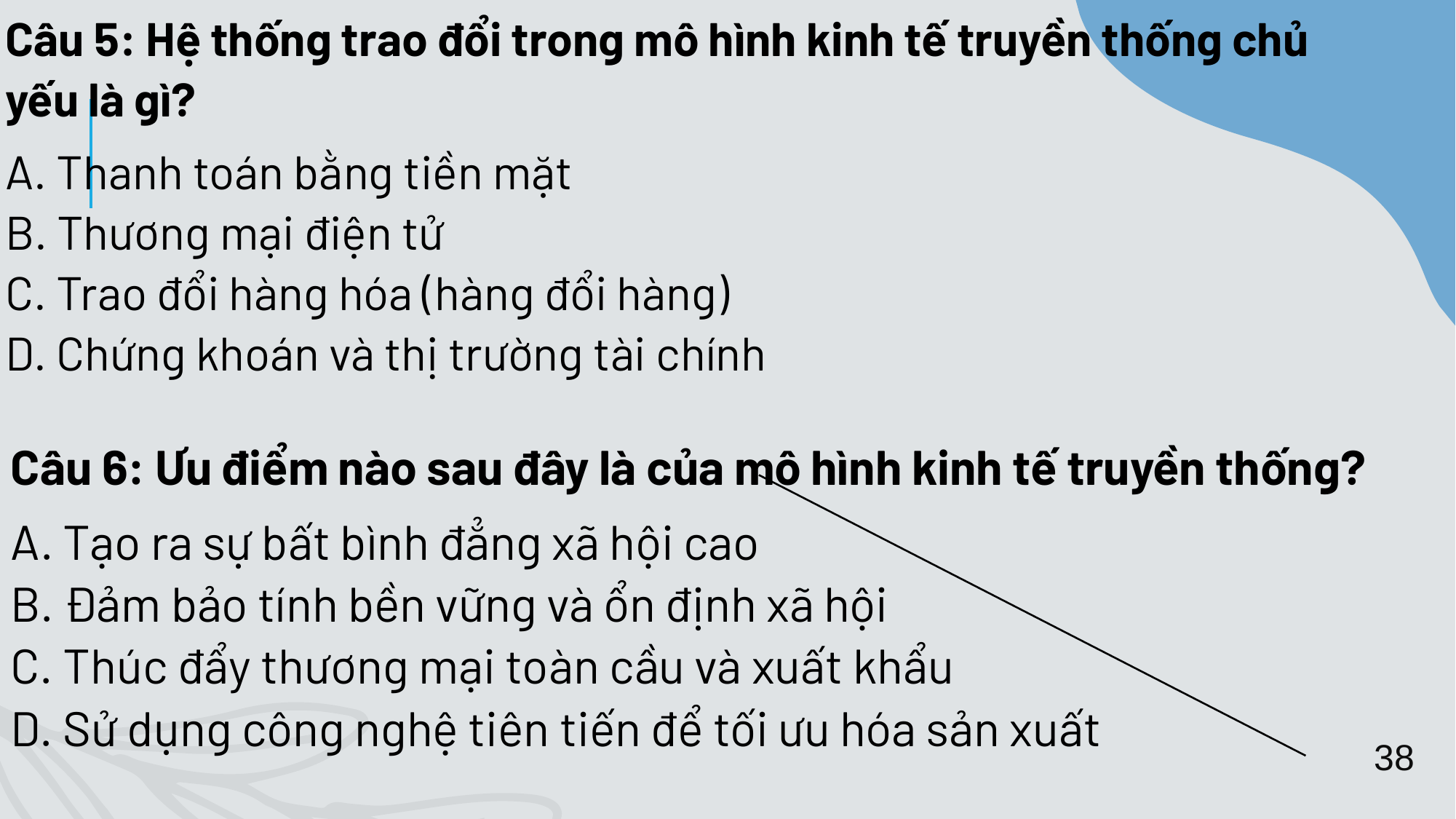

Câu 5: Hệ thống trao đổi trong mô hình kinh tế truyền thống chủ yếu là gì?
A. Thanh toán bằng tiền mặt
B. Thương mại điện tử
C. Trao đổi hàng hóa (hàng đổi hàng)
D. Chứng khoán và thị trường tài chính

Câu 6: Ưu điểm nào sau đây là của mô hình kinh tế truyền thống?
A. Tạo ra sự bất bình đẳng xã hội cao
B. Đảm bảo tính bền vững và ổn định xã hội
C. Thúc đẩy thương mại toàn cầu và xuất khẩu
D. Sử dụng công nghệ tiên tiến để tối ưu hóa sản xuất
38